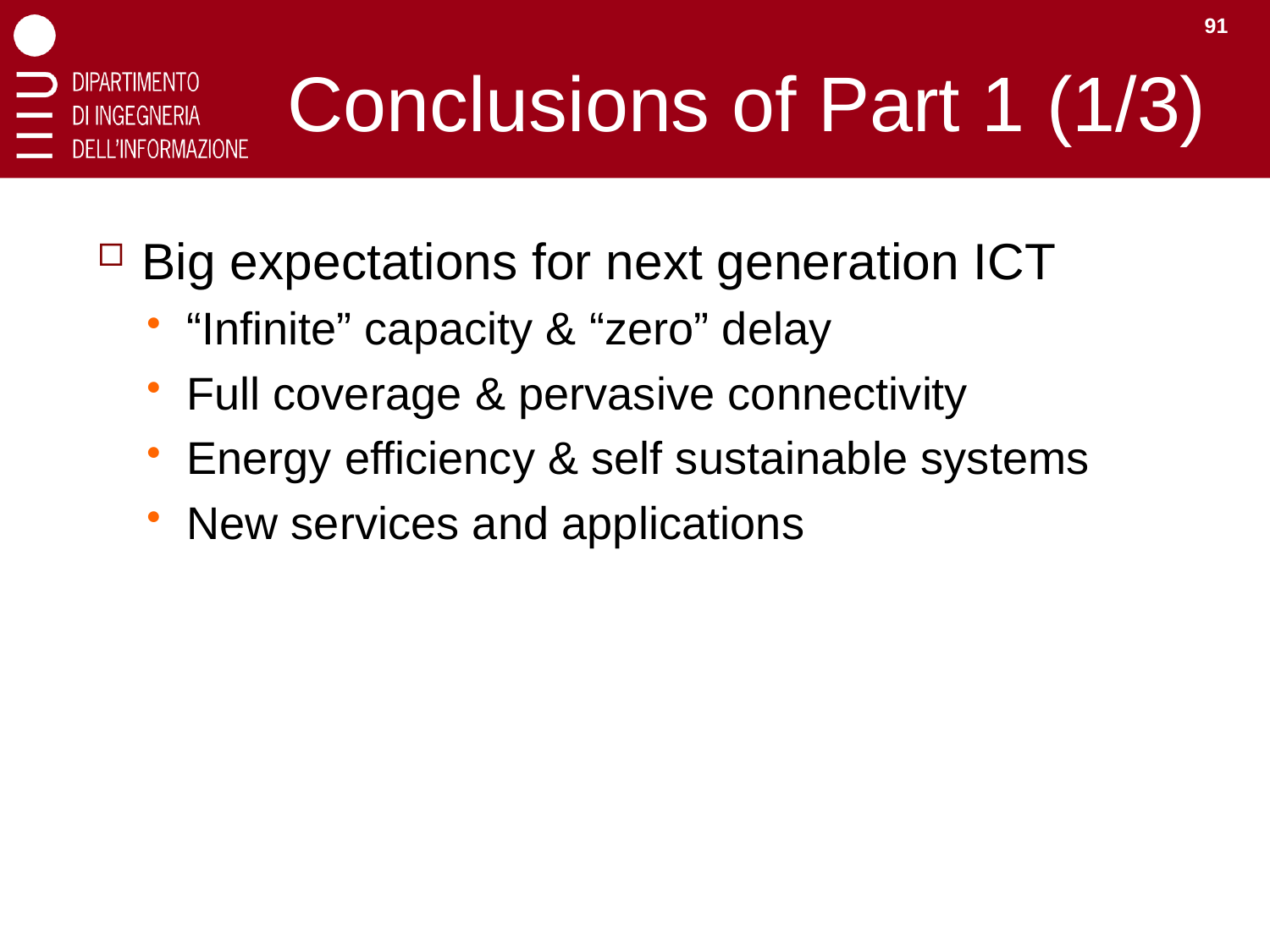

91
# Conclusions of Part 1 (1/3)
Big expectations for next generation ICT
“Infinite” capacity & “zero” delay
Full coverage & pervasive connectivity
Energy efficiency & self sustainable systems
New services and applications